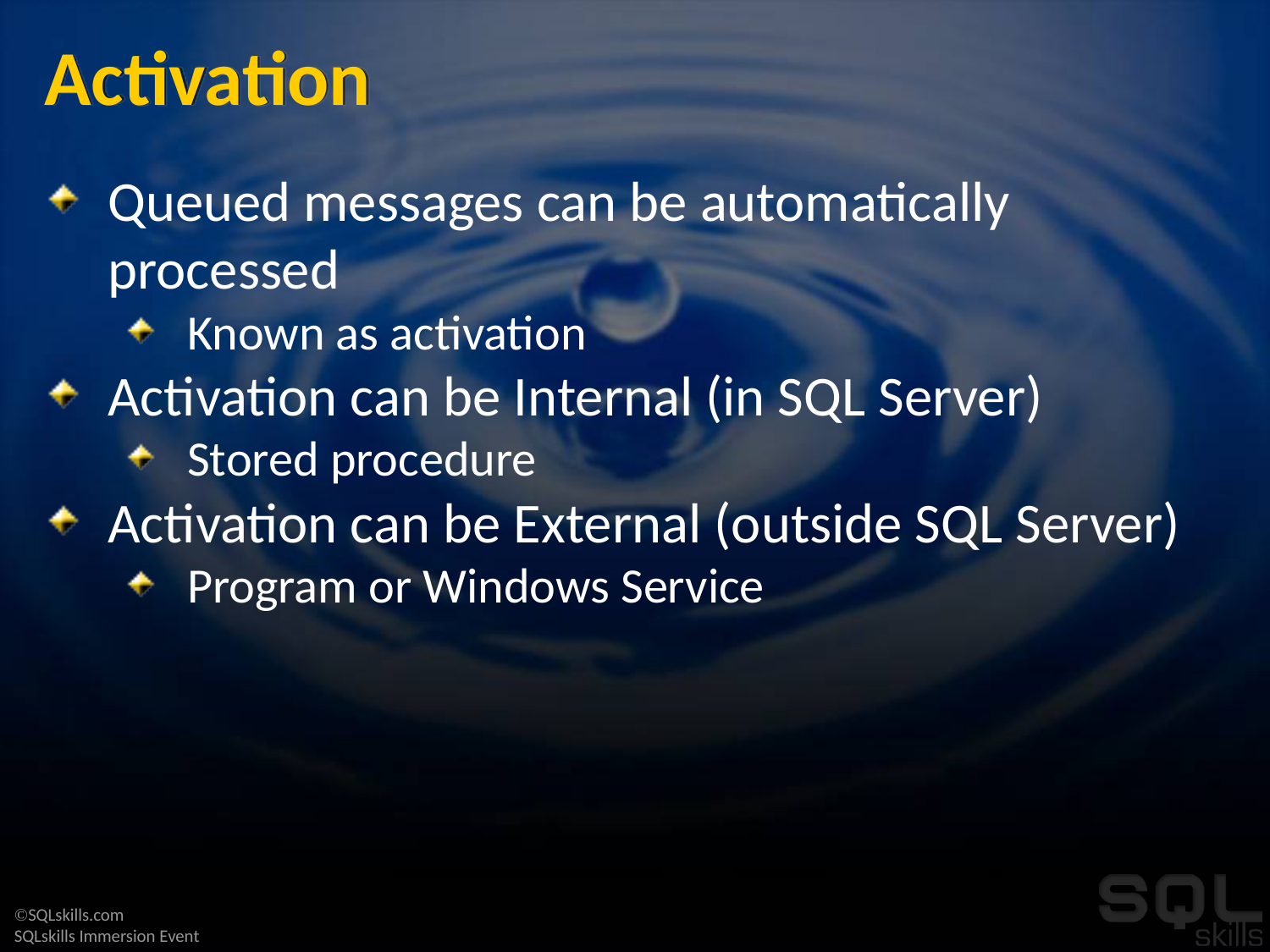

# Activation
Queued messages can be automatically processed
Known as activation
Activation can be Internal (in SQL Server)
Stored procedure
Activation can be External (outside SQL Server)
Program or Windows Service